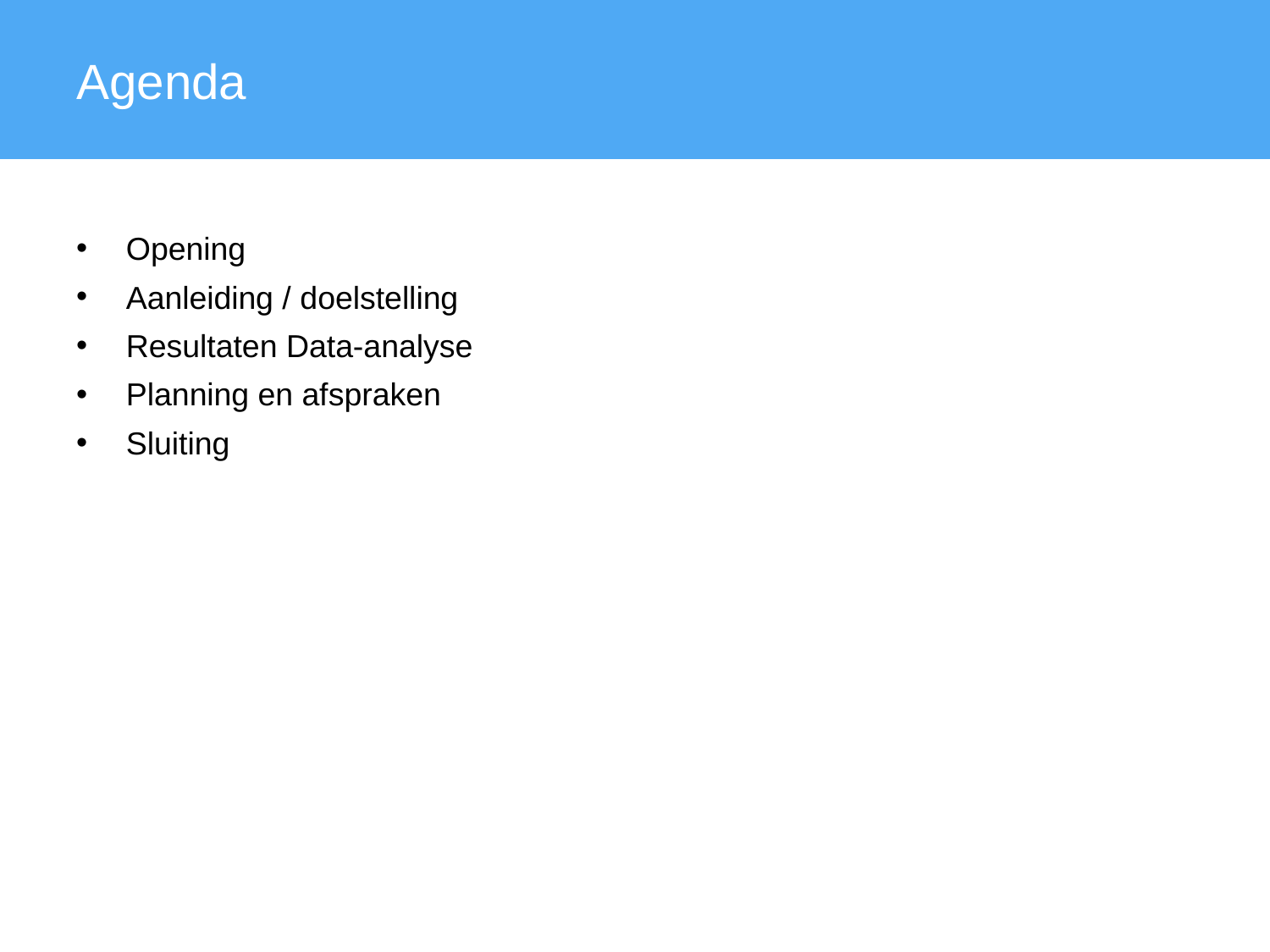

Agenda
Opening
Aanleiding / doelstelling
Resultaten Data-analyse
Planning en afspraken
Sluiting